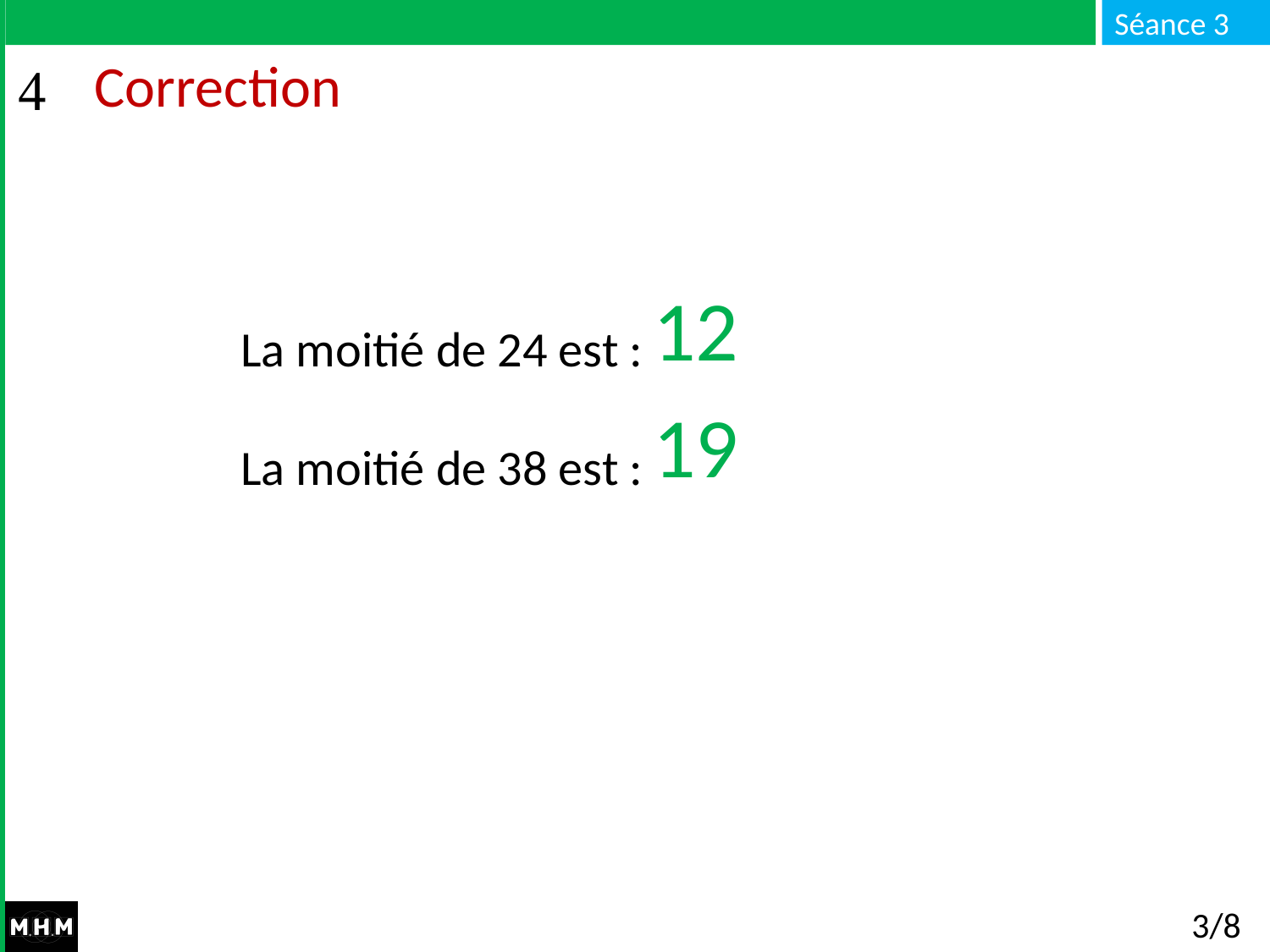

# Correction
La moitié de 24 est : …
La moitié de 38 est : …

12
19
3/8